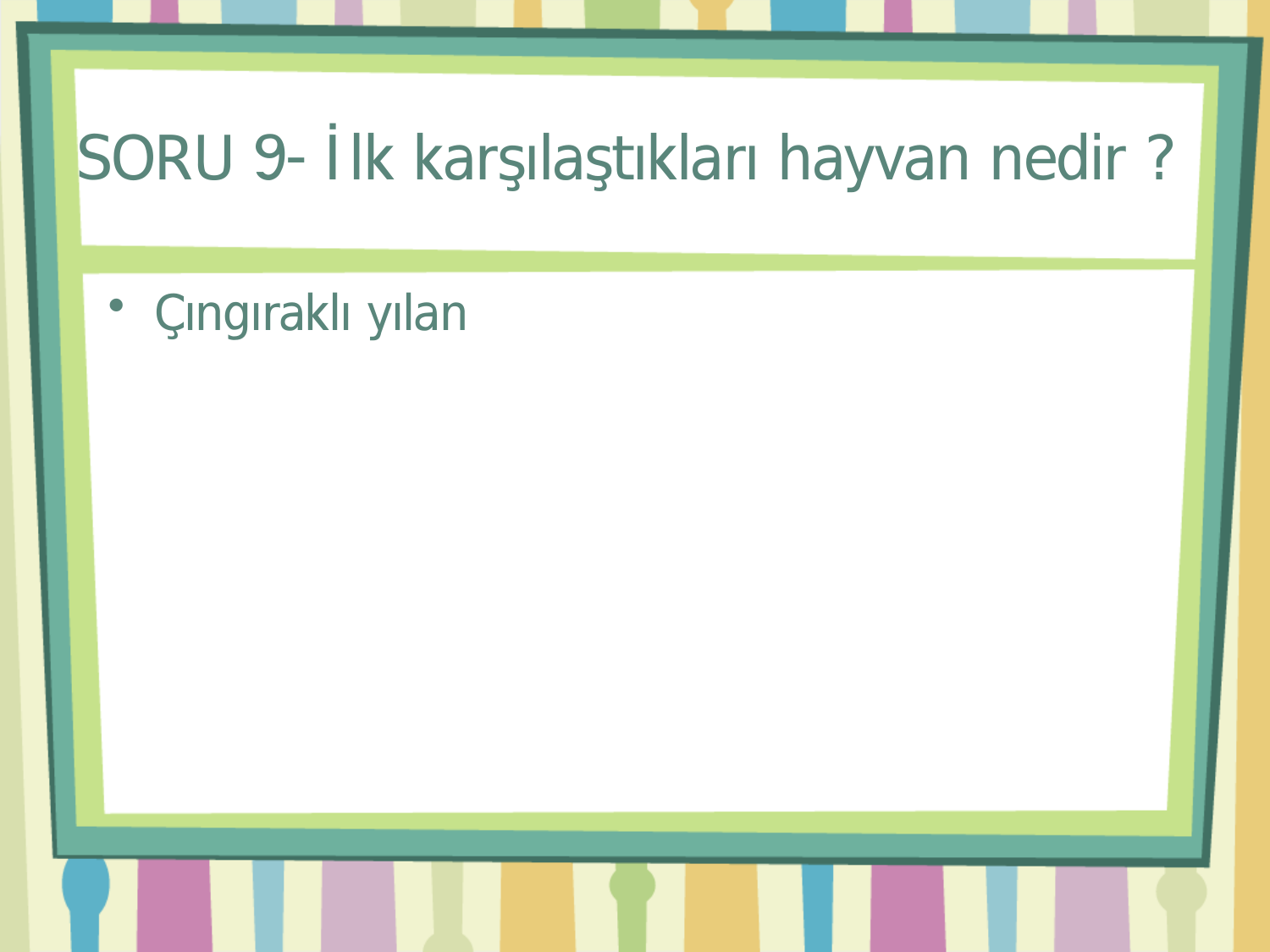

# SORU 9- İlk karşılaştıkları hayvan nedir ?
Çıngıraklı yılan